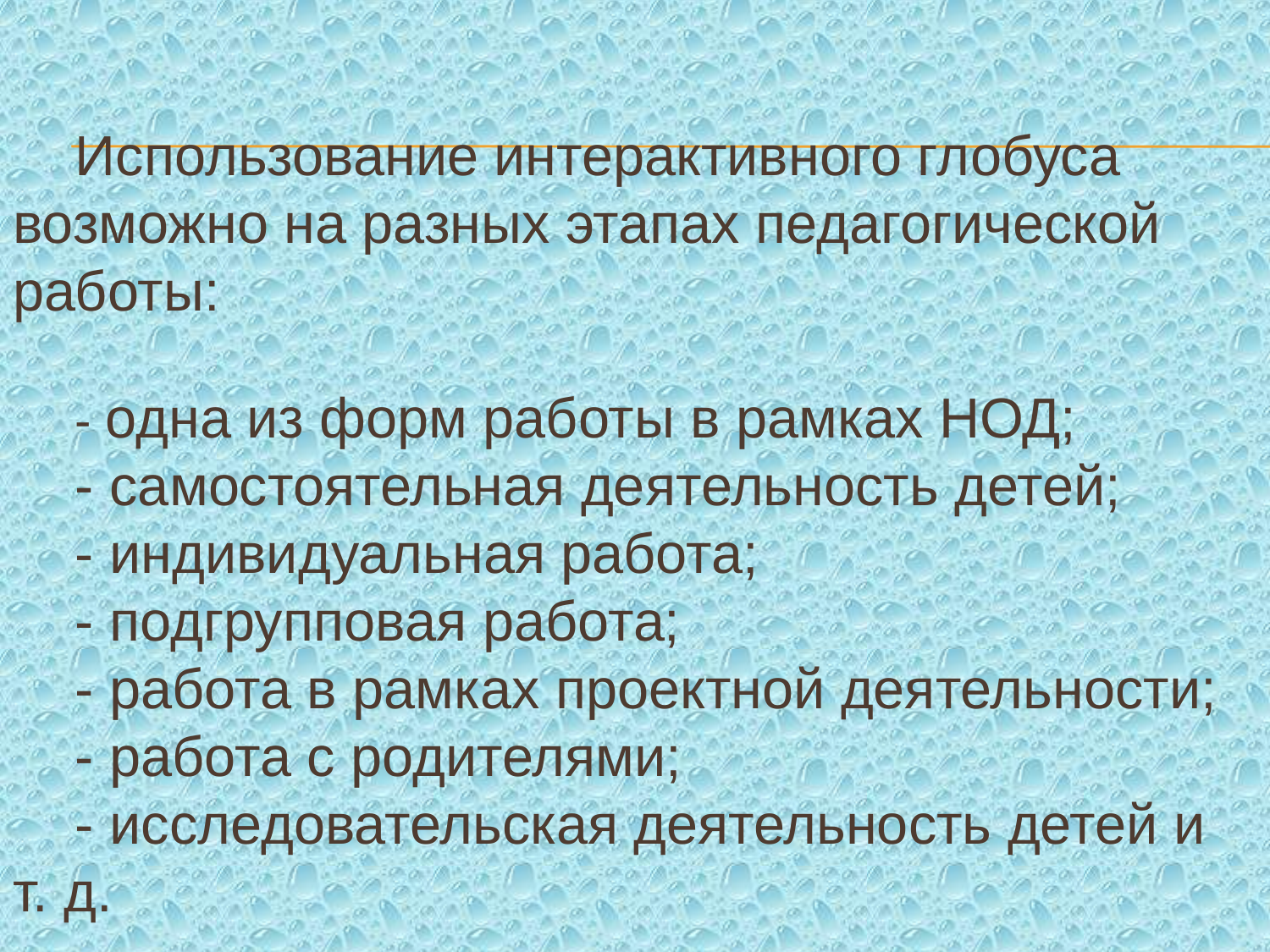

Использование интерактивного глобуса возможно на разных этапах педагогической работы:

- одна из форм работы в рамках НОД;
- самостоятельная деятельность детей;
- индивидуальная работа;
- подгрупповая работа;
- работа в рамках проектной деятельности;
- работа с родителями;
- исследовательская деятельность детей и т. д.